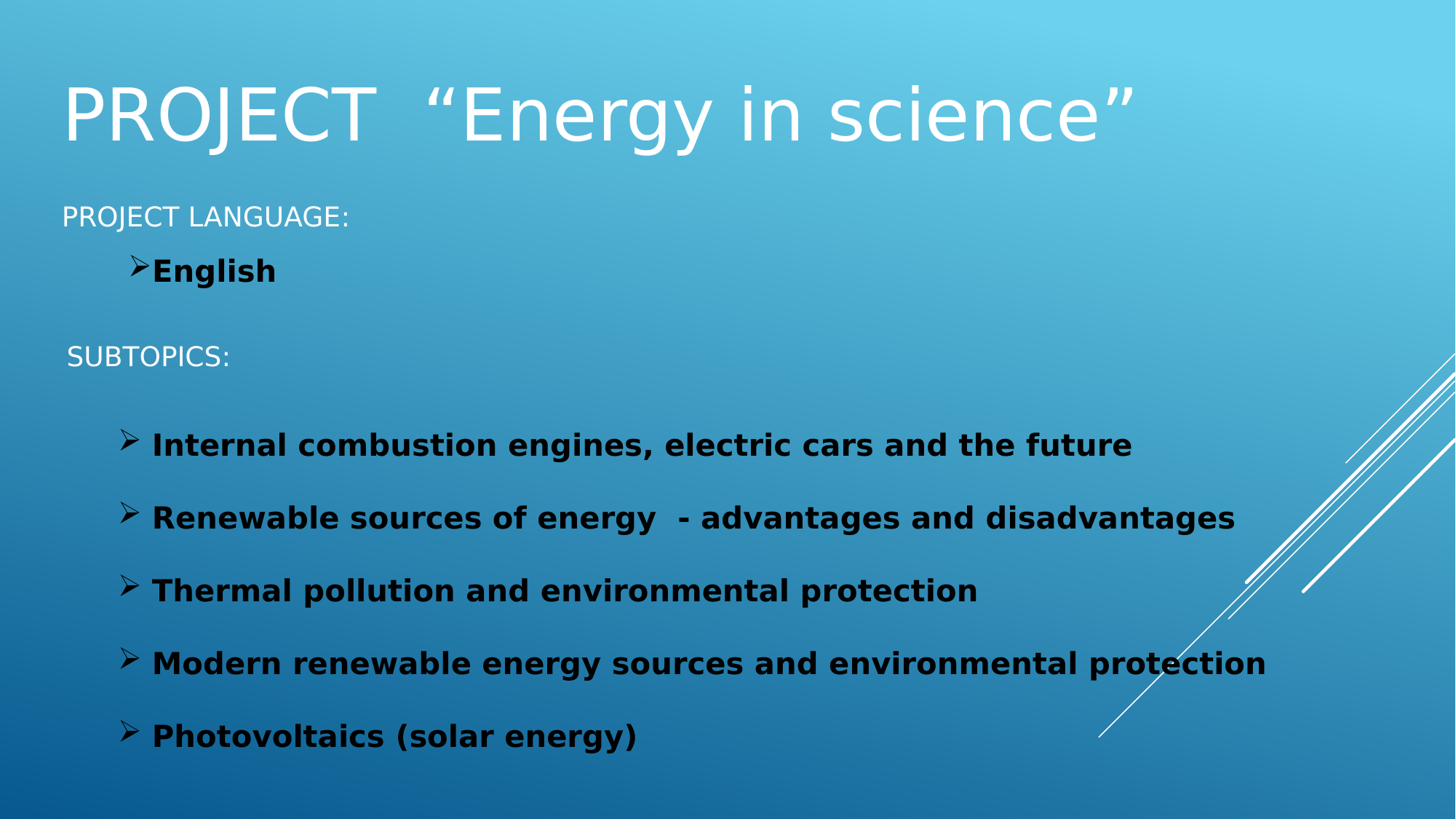

PROJECT  “Energy in science”
PROJECT LANGUAGE:
English
SUBTOPICS:
Internal combustion engines, electric cars and the future
Renewable sources of energy  - advantages and disadvantages
Thermal pollution and environmental protection
Modern renewable energy sources and environmental protection
Photovoltaics (solar energy)